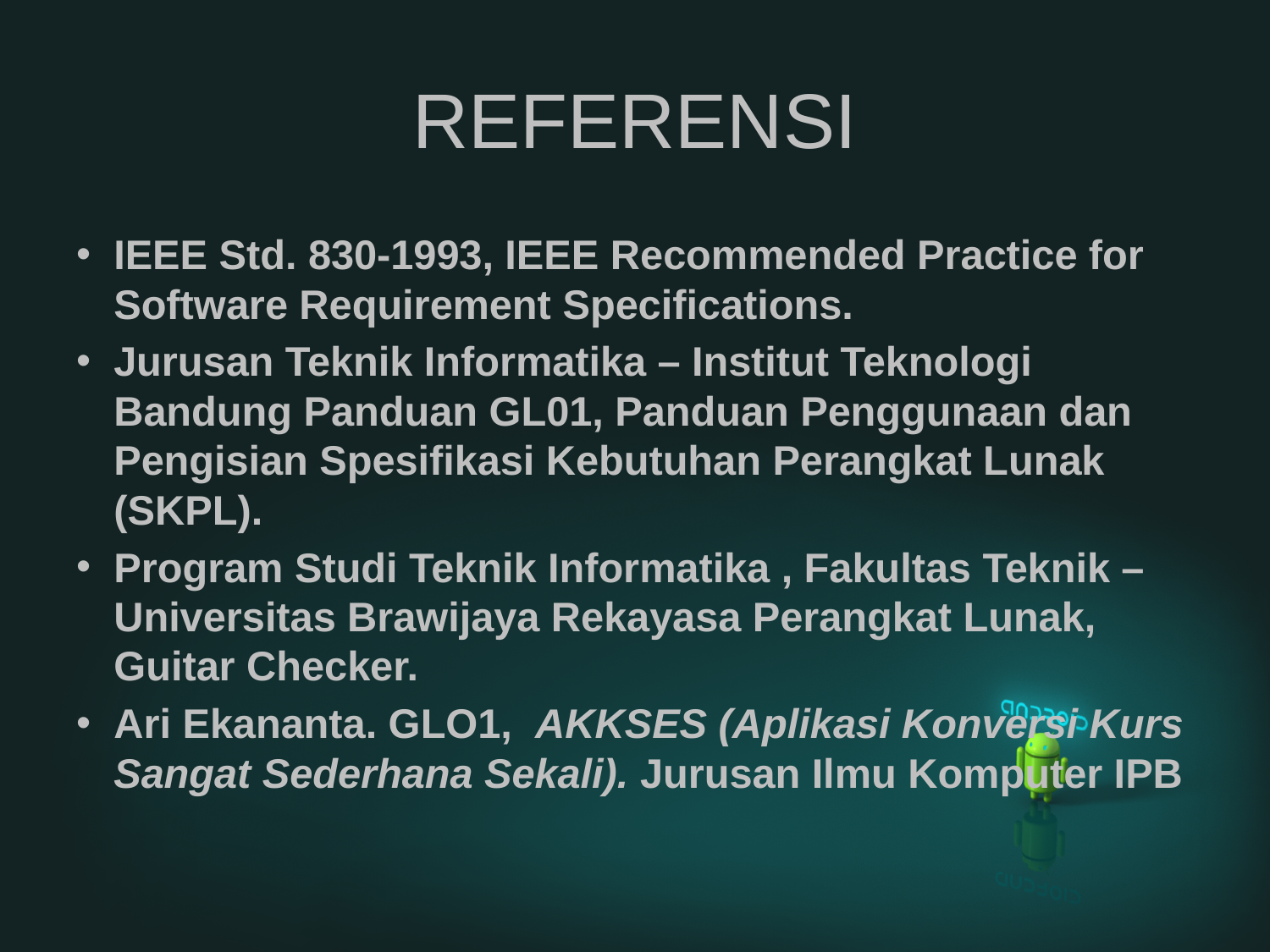

# REFERENSI
IEEE Std. 830-1993, IEEE Recommended Practice for Software Requirement Specifications.
Jurusan Teknik Informatika – Institut Teknologi Bandung Panduan GL01, Panduan Penggunaan dan Pengisian Spesifikasi Kebutuhan Perangkat Lunak (SKPL).
Program Studi Teknik Informatika , Fakultas Teknik – Universitas Brawijaya Rekayasa Perangkat Lunak, Guitar Checker.
Ari Ekananta. GLO1,  AKKSES (Aplikasi Konversi Kurs Sangat Sederhana Sekali). Jurusan Ilmu Komputer IPB